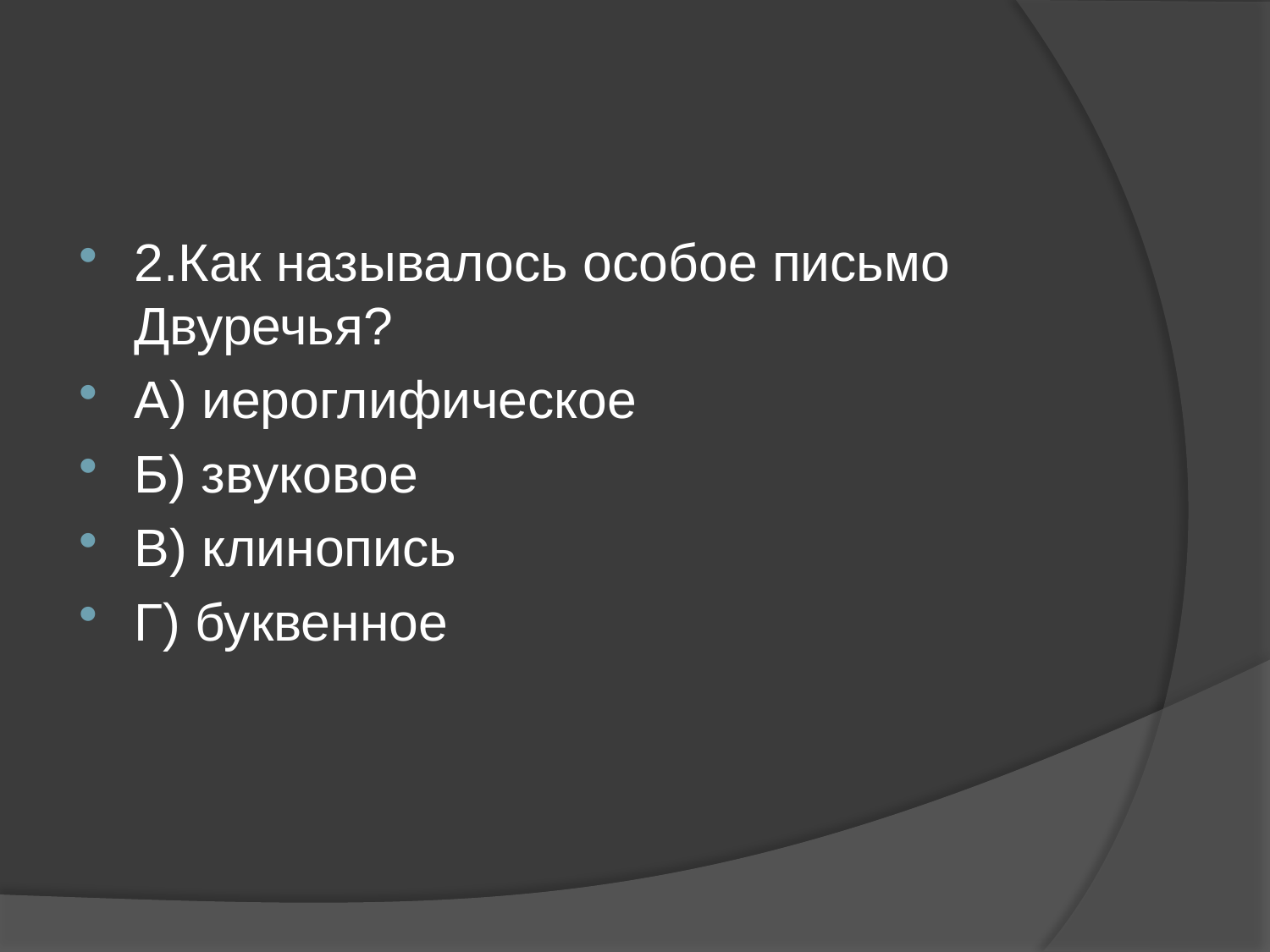

#
2.Как называлось особое письмо Двуречья?
А) иероглифическое
Б) звуковое
В) клинопись
Г) буквенное